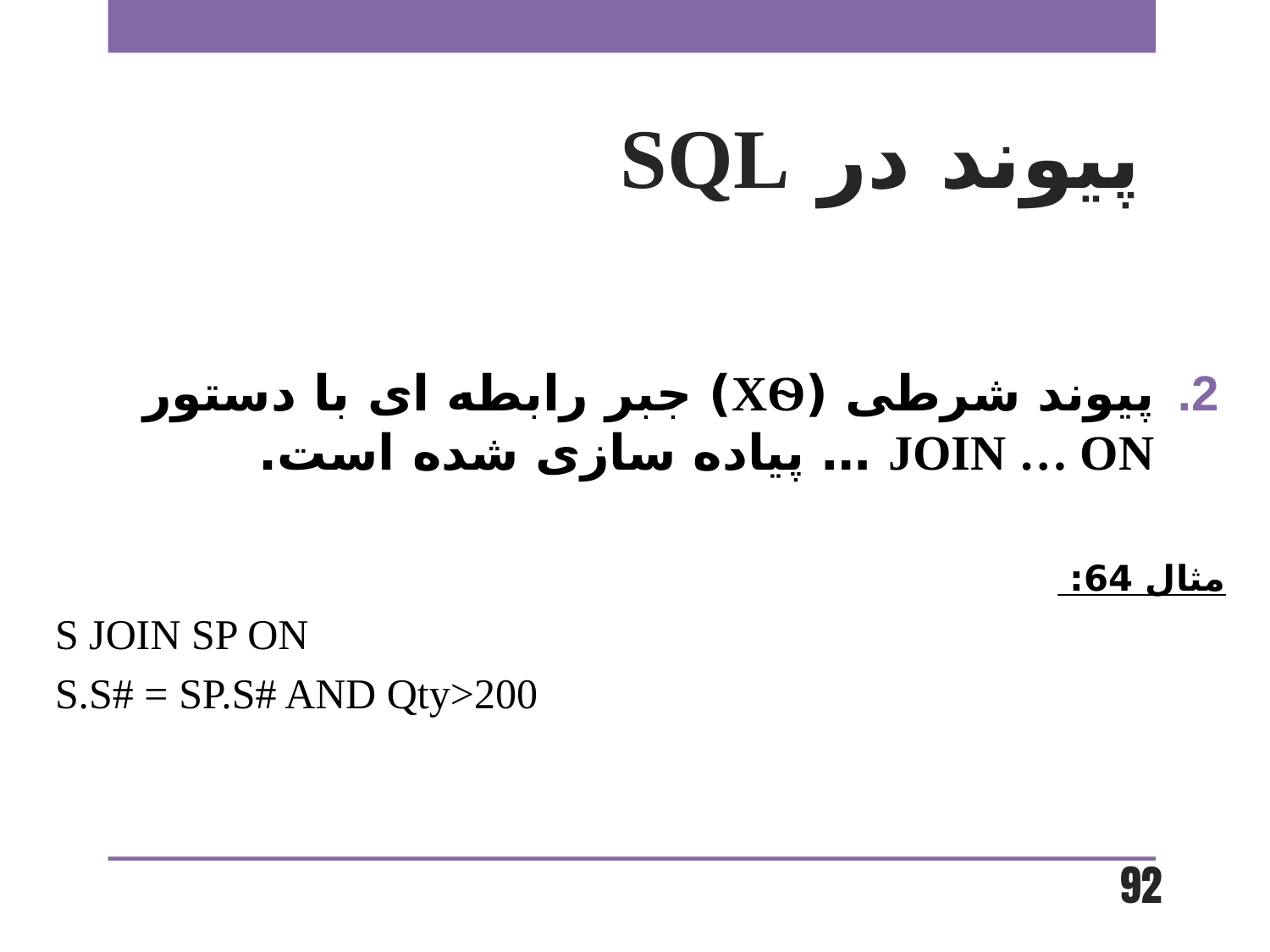

# پیوند در SQL
پیوند شرطی (XѲ) جبر رابطه ای با دستور JOIN … ON … پیاده سازی شده است.

مثال 64:
S JOIN SP ON
S.S# = SP.S# AND Qty>200
92